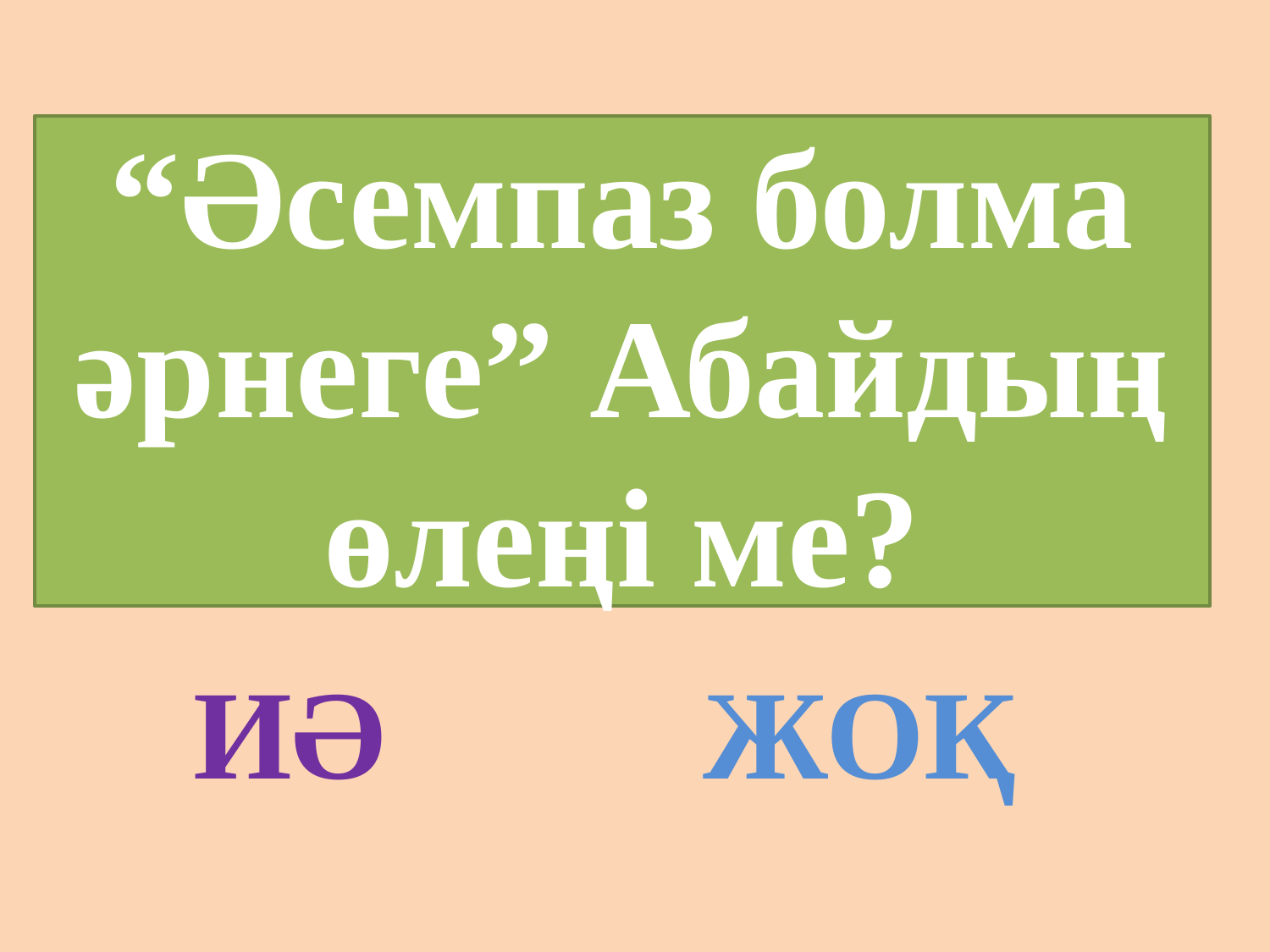

# “Әсемпаз болма әрнеге” Абайдың өлеңі ме?
ИӘ          ЖОҚ